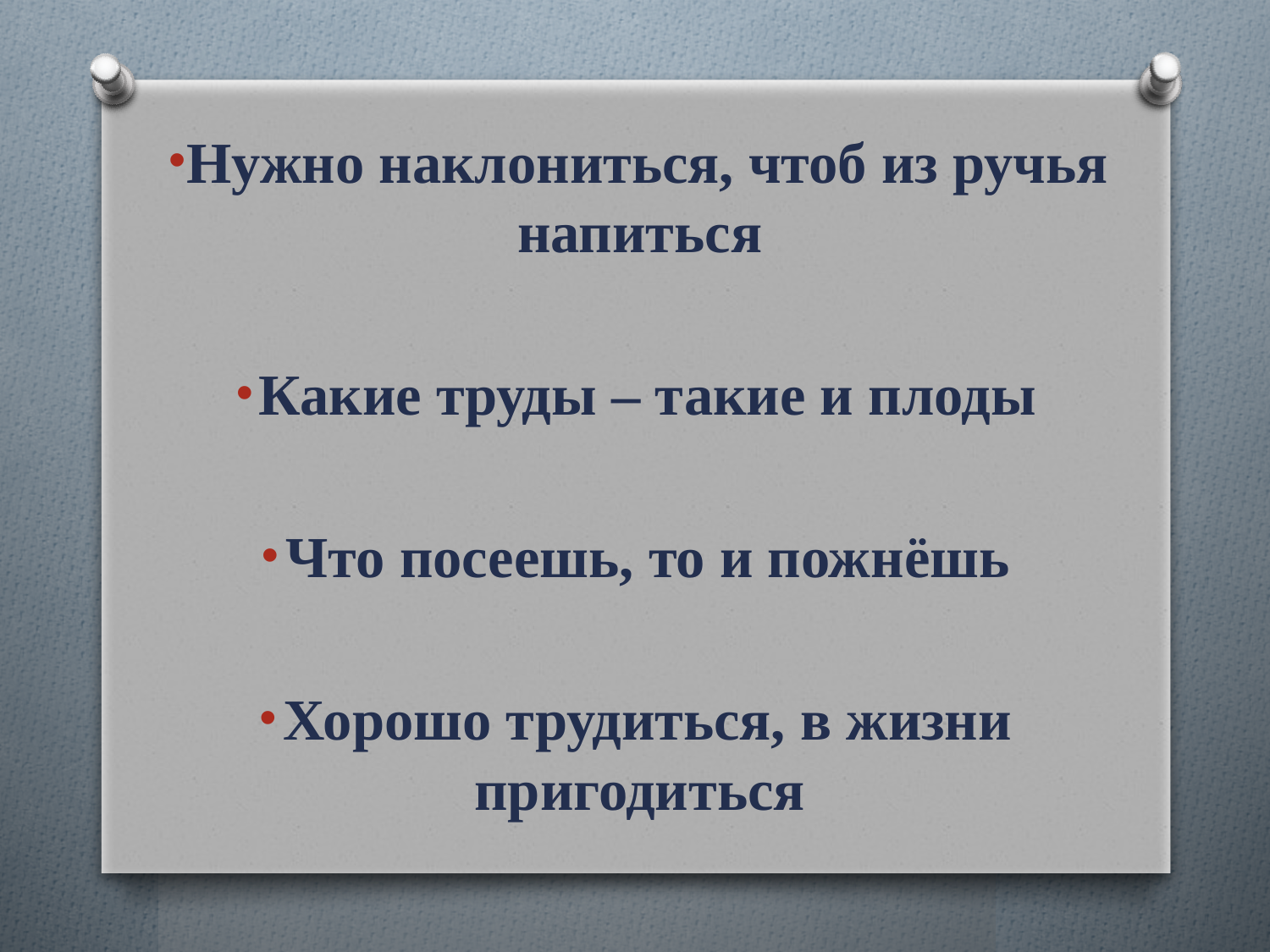

#
Нужно наклониться, чтоб из ручья напиться

Какие труды – такие и плоды

Что посеешь, то и пожнёшь

Хорошо трудиться, в жизни пригодиться